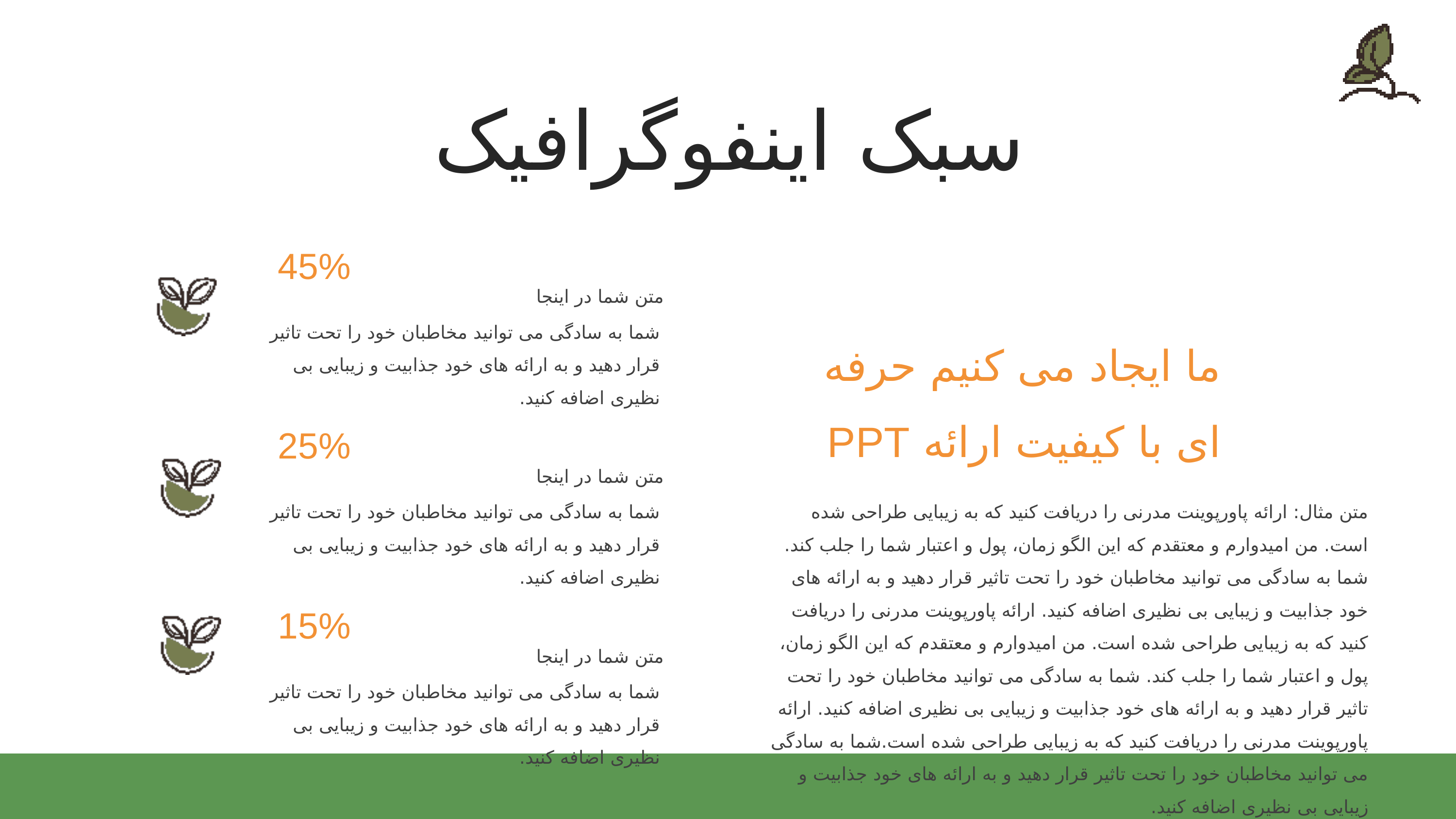

سبک اینفوگرافیک
45%
متن شما در اینجا

شما به سادگی می توانید مخاطبان خود را تحت تاثیر قرار دهید و به ارائه های خود جذابیت و زیبایی بی نظیری اضافه کنید.
ما ایجاد می کنیم حرفه ای با کیفیت ارائه PPT
25%
متن شما در اینجا

شما به سادگی می توانید مخاطبان خود را تحت تاثیر قرار دهید و به ارائه های خود جذابیت و زیبایی بی نظیری اضافه کنید.
متن مثال: ارائه پاورپوینت مدرنی را دریافت کنید که به زیبایی طراحی شده است. من امیدوارم و معتقدم که این الگو زمان، پول و اعتبار شما را جلب کند. شما به سادگی می توانید مخاطبان خود را تحت تاثیر قرار دهید و به ارائه های خود جذابیت و زیبایی بی نظیری اضافه کنید. ارائه پاورپوینت مدرنی را دریافت کنید که به زیبایی طراحی شده است. من امیدوارم و معتقدم که این الگو زمان، پول و اعتبار شما را جلب کند. شما به سادگی می توانید مخاطبان خود را تحت تاثیر قرار دهید و به ارائه های خود جذابیت و زیبایی بی نظیری اضافه کنید. ارائه پاورپوینت مدرنی را دریافت کنید که به زیبایی طراحی شده است.شما به سادگی می توانید مخاطبان خود را تحت تاثیر قرار دهید و به ارائه های خود جذابیت و زیبایی بی نظیری اضافه کنید.
15%

متن شما در اینجا
شما به سادگی می توانید مخاطبان خود را تحت تاثیر قرار دهید و به ارائه های خود جذابیت و زیبایی بی نظیری اضافه کنید.